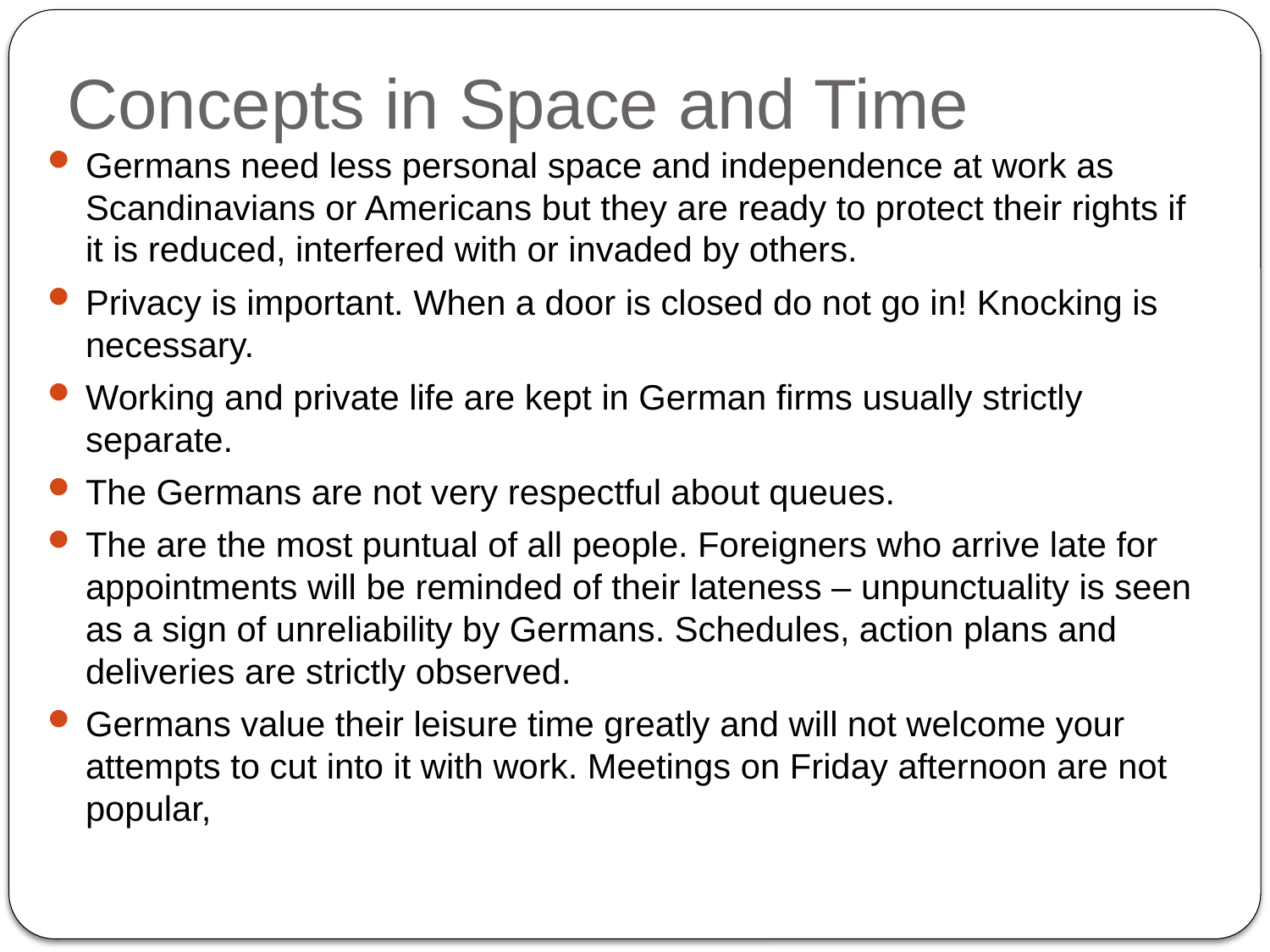

# Concepts in Space and Time
Germans need less personal space and independence at work as Scandinavians or Americans but they are ready to protect their rights if it is reduced, interfered with or invaded by others.
Privacy is important. When a door is closed do not go in! Knocking is necessary.
Working and private life are kept in German firms usually strictly separate.
The Germans are not very respectful about queues.
The are the most puntual of all people. Foreigners who arrive late for appointments will be reminded of their lateness – unpunctuality is seen as a sign of unreliability by Germans. Schedules, action plans and deliveries are strictly observed.
Germans value their leisure time greatly and will not welcome your attempts to cut into it with work. Meetings on Friday afternoon are not popular,